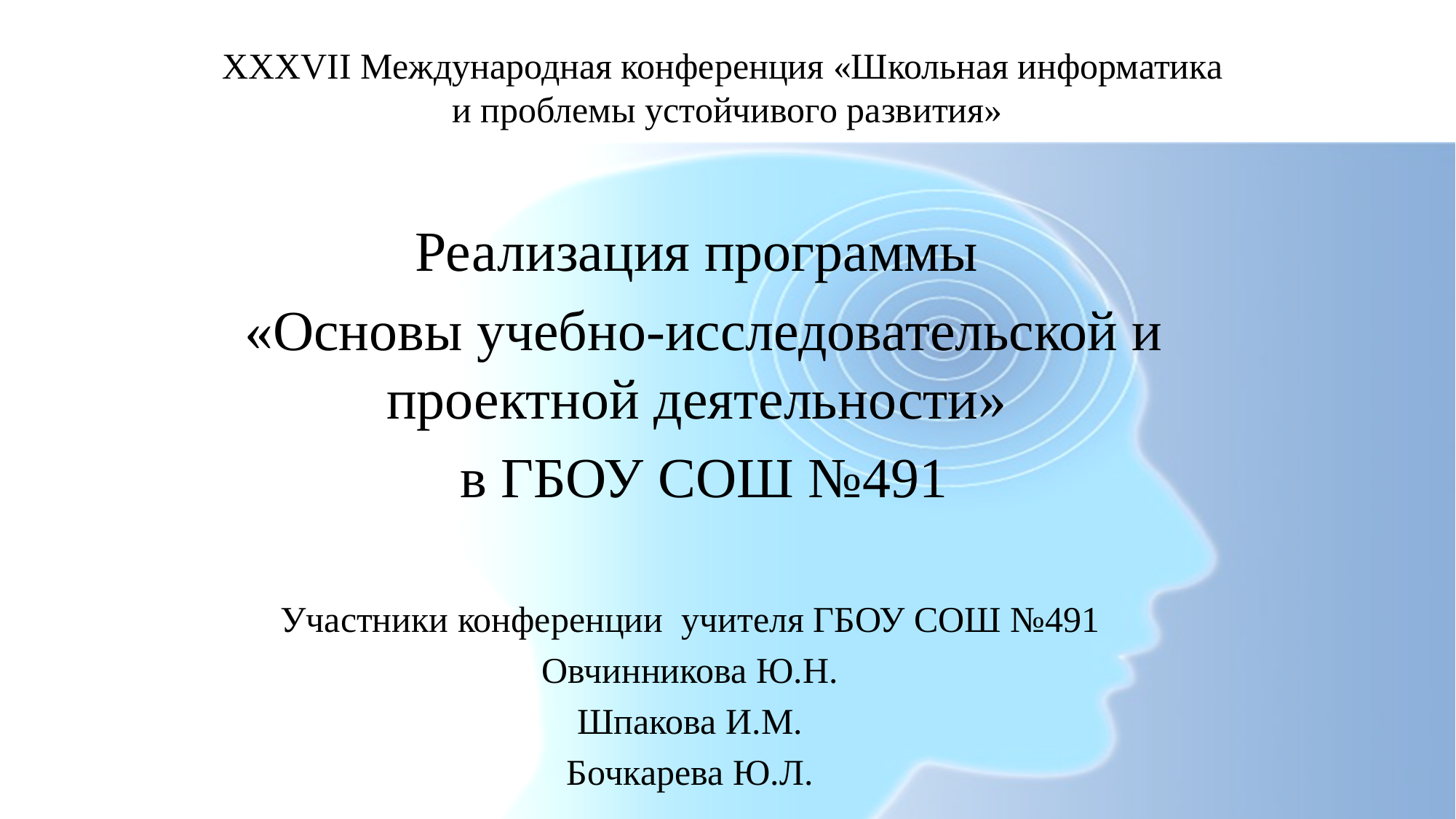

# XXXVII Международная конференция «Школьная информатика и проблемы устойчивого развития»
Реализация программы
«Основы учебно-исследовательской и проектной деятельности»
в ГБОУ СОШ №491

Участники конференции  учителя ГБОУ СОШ №491
Овчинникова Ю.Н.
Шпакова И.М.
Бочкарева Ю.Л.